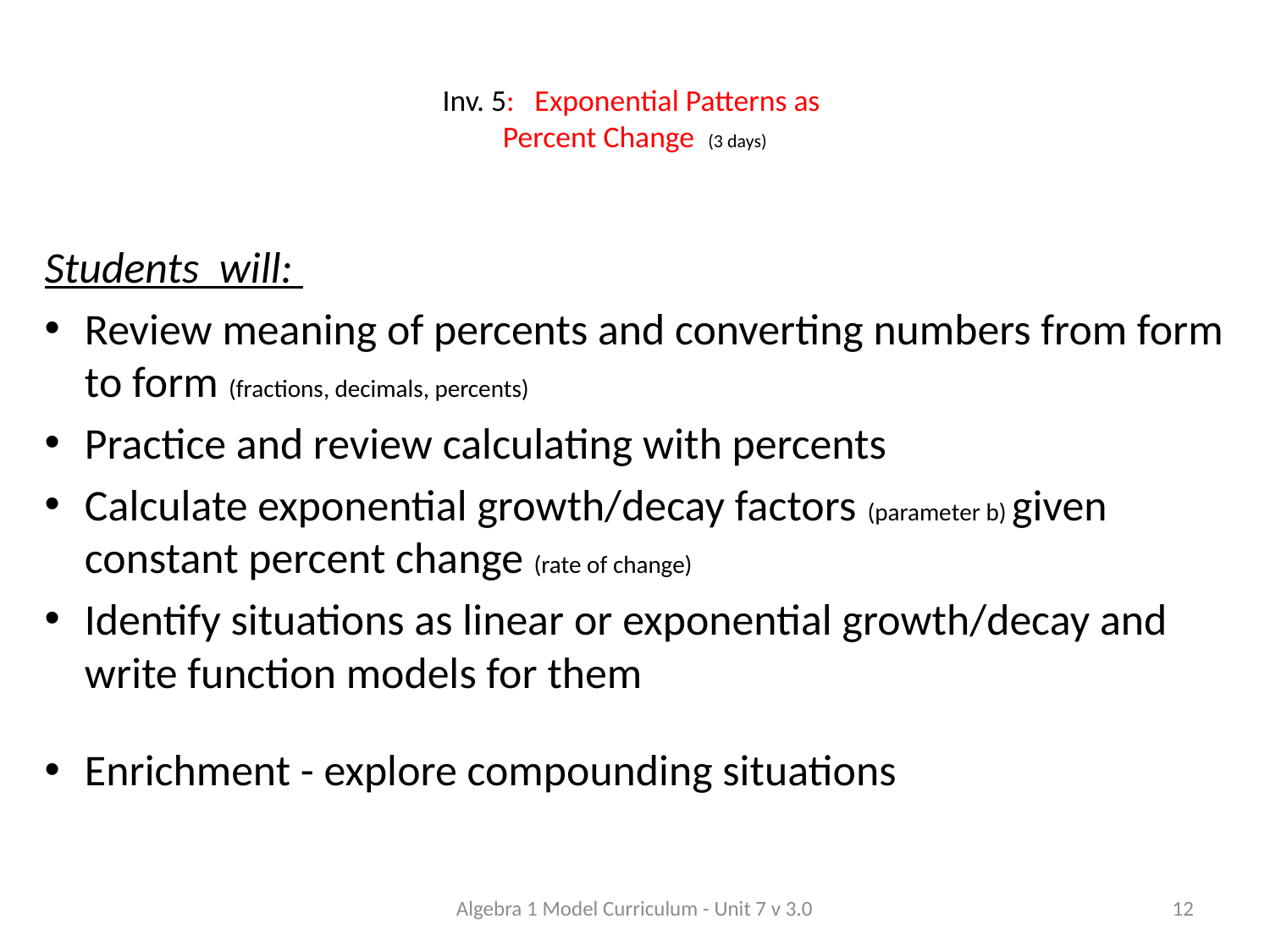

# Inv. 5:   Exponential Patterns as Percent Change  (3 days)
Students  will:
Review meaning of percents and converting numbers from form to form (fractions, decimals, percents)
Practice and review calculating with percents
Calculate exponential growth/decay factors (parameter b) given constant percent change (rate of change)
Identify situations as linear or exponential growth/decay and write function models for them

Enrichment - explore compounding situations

Algebra 1 Model Curriculum - Unit 7 v 3.0
12